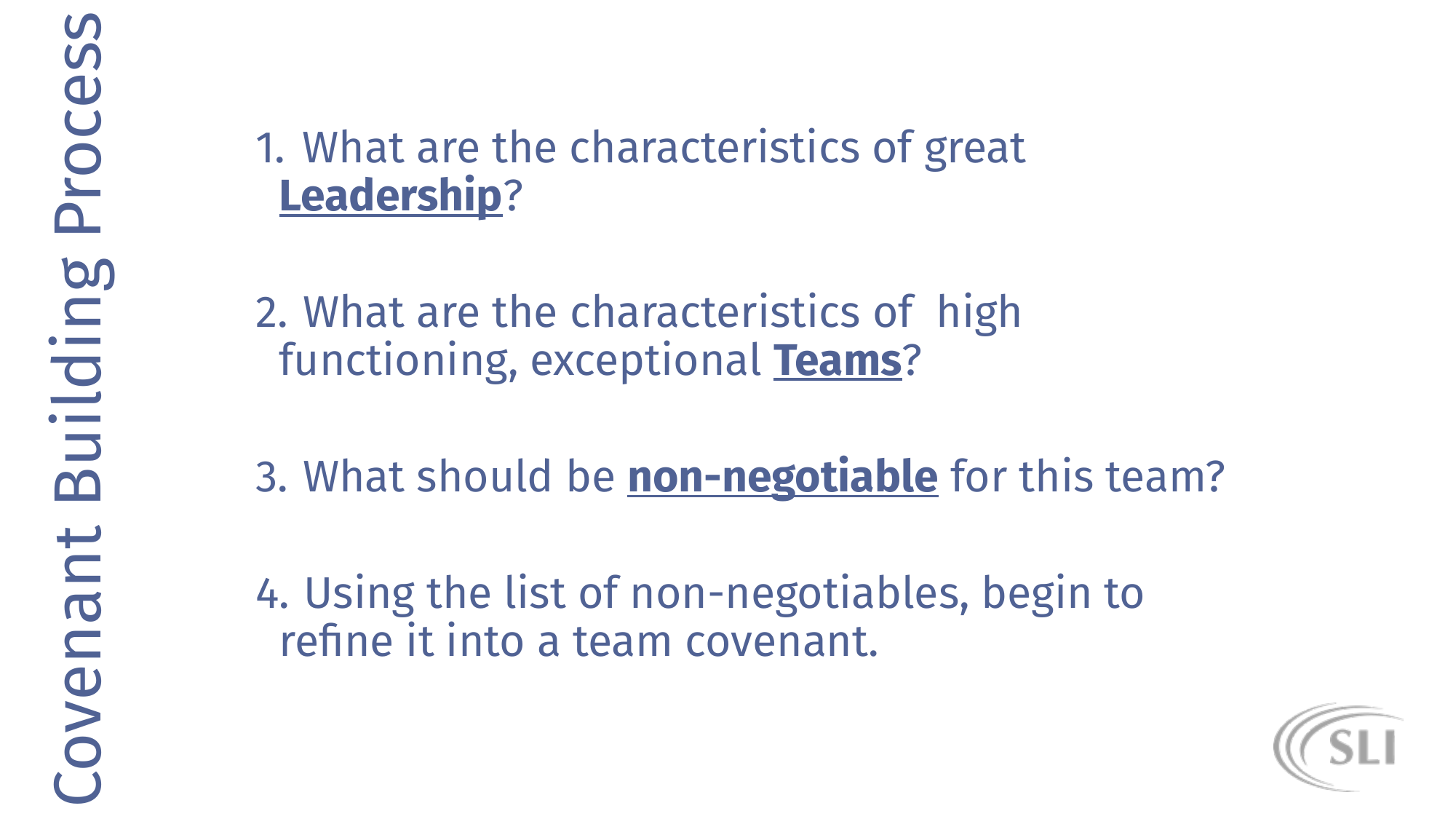

What are the characteristics of great Leadership?

  What are the characteristics of  high functioning, exceptional Teams?

  What should be non-negotiable for this team?

  Using the list of non-negotiables, begin to refine it into a team covenant.

Covenant Building Process